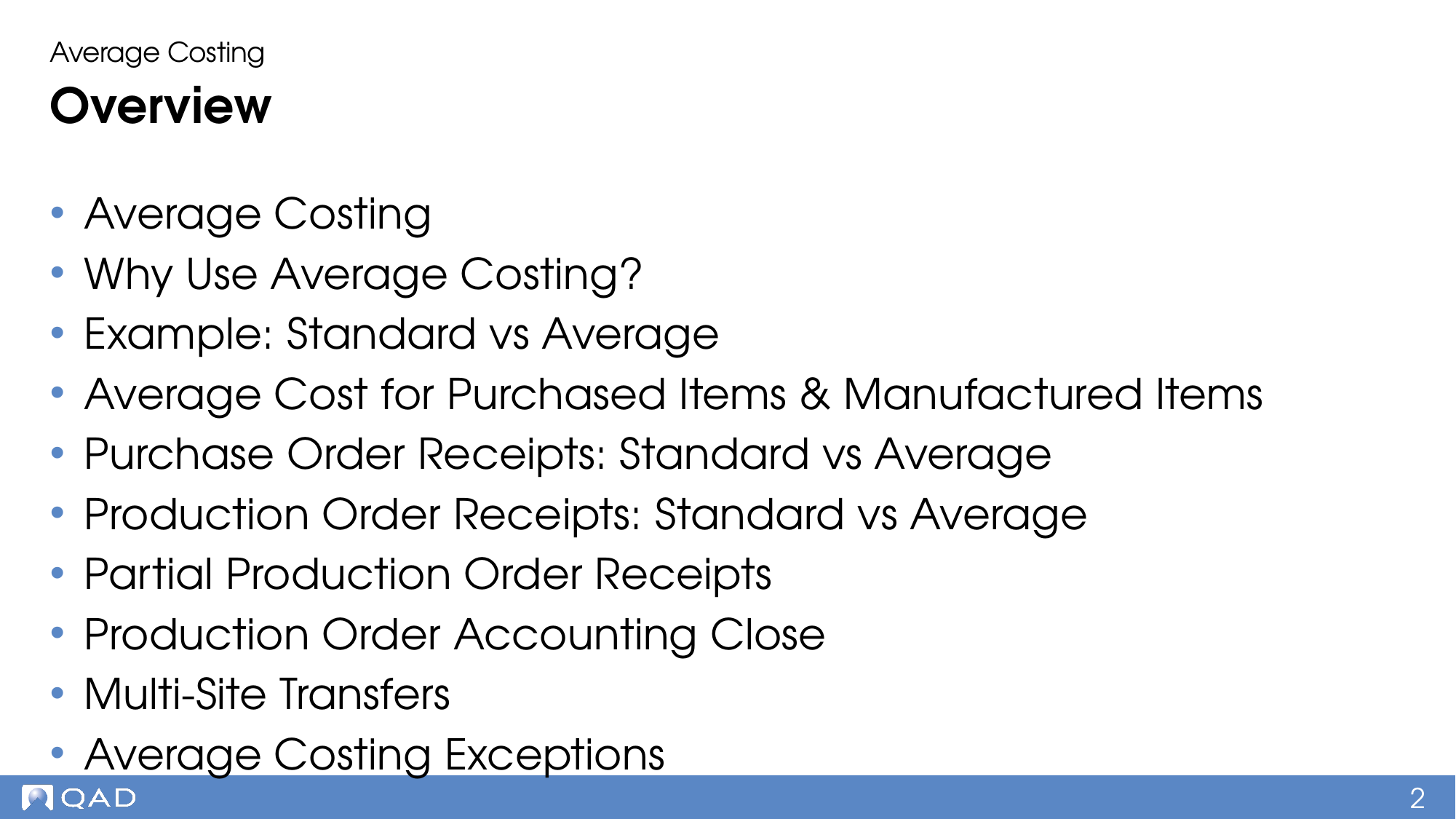

Average Costing
# Overview
Average Costing
Why Use Average Costing?
Example: Standard vs Average
Average Cost for Purchased Items & Manufactured Items
Purchase Order Receipts: Standard vs Average
Production Order Receipts: Standard vs Average
Partial Production Order Receipts
Production Order Accounting Close
Multi-Site Transfers
Average Costing Exceptions
2